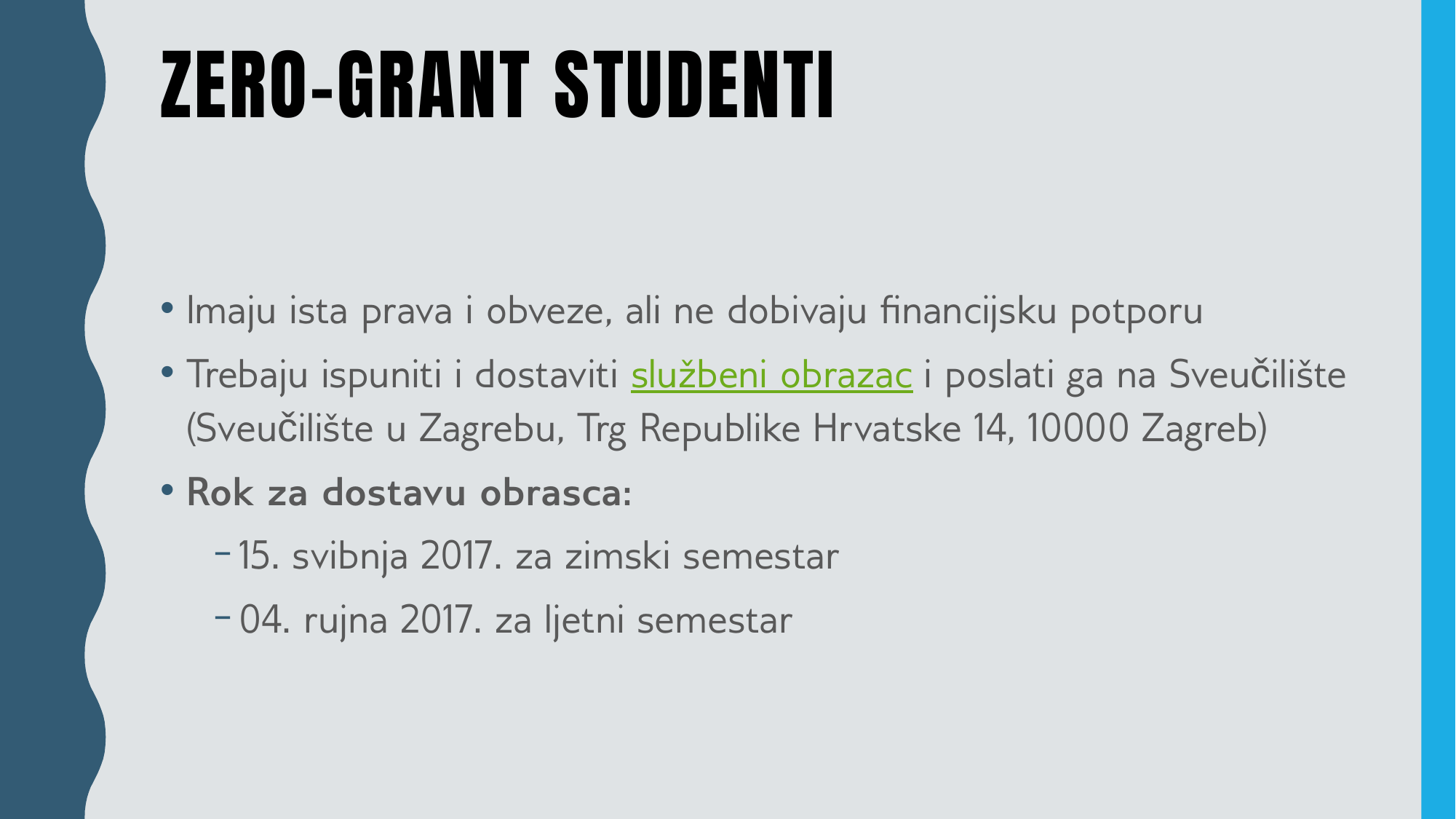

# Zero-grant studenti
Imaju ista prava i obveze, ali ne dobivaju financijsku potporu
Trebaju ispuniti i dostaviti službeni obrazac i poslati ga na Sveučilište (Sveučilište u Zagrebu, Trg Republike Hrvatske 14, 10000 Zagreb)
Rok za dostavu obrasca:
15. svibnja 2017. za zimski semestar
04. rujna 2017. za ljetni semestar